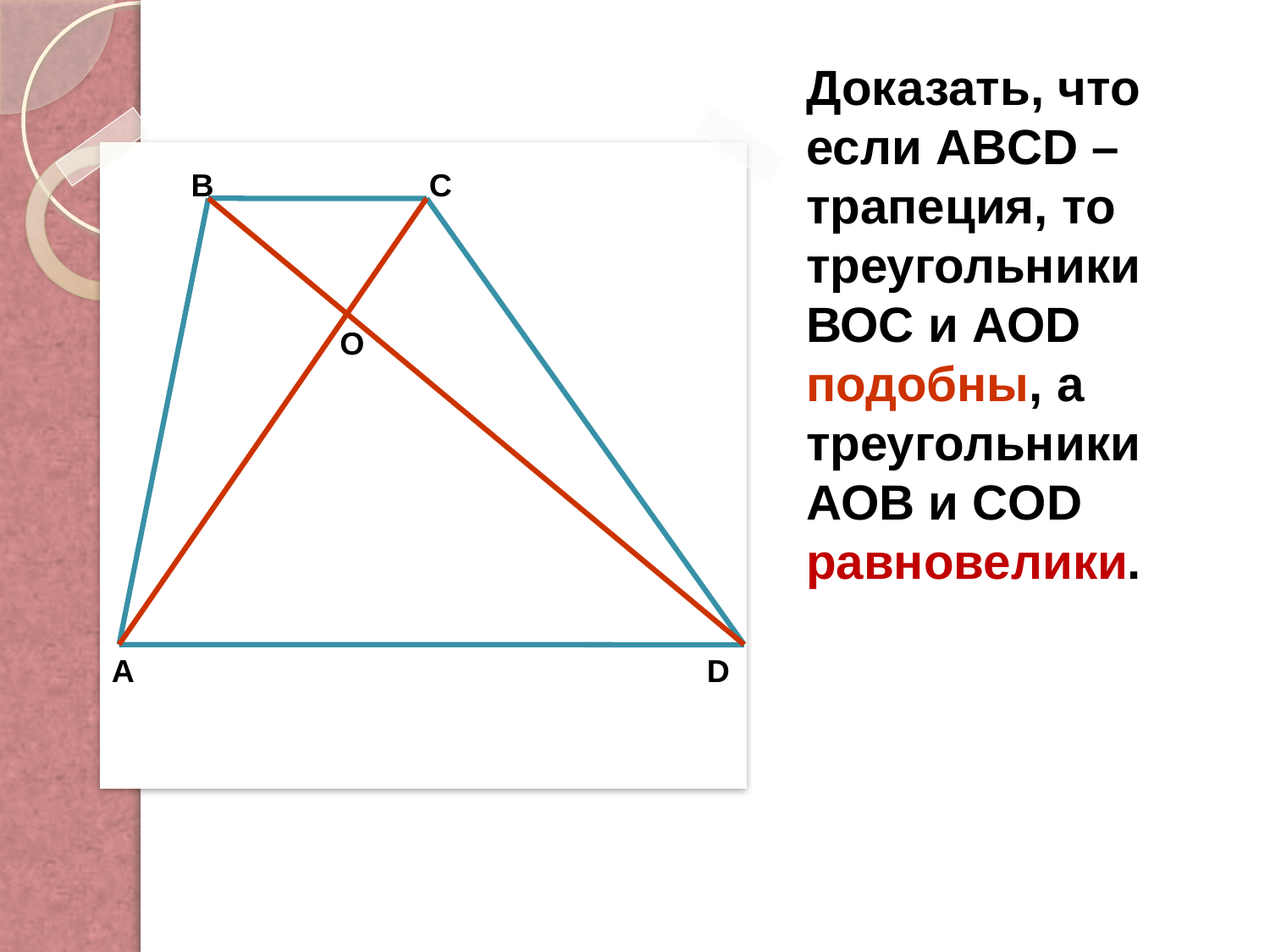

#
Доказать, что если АBCD – трапеция, то  треугольники ВОС и АОD подобны, а треугольники АОВ и COD равновелики.
В
С
O
A
D